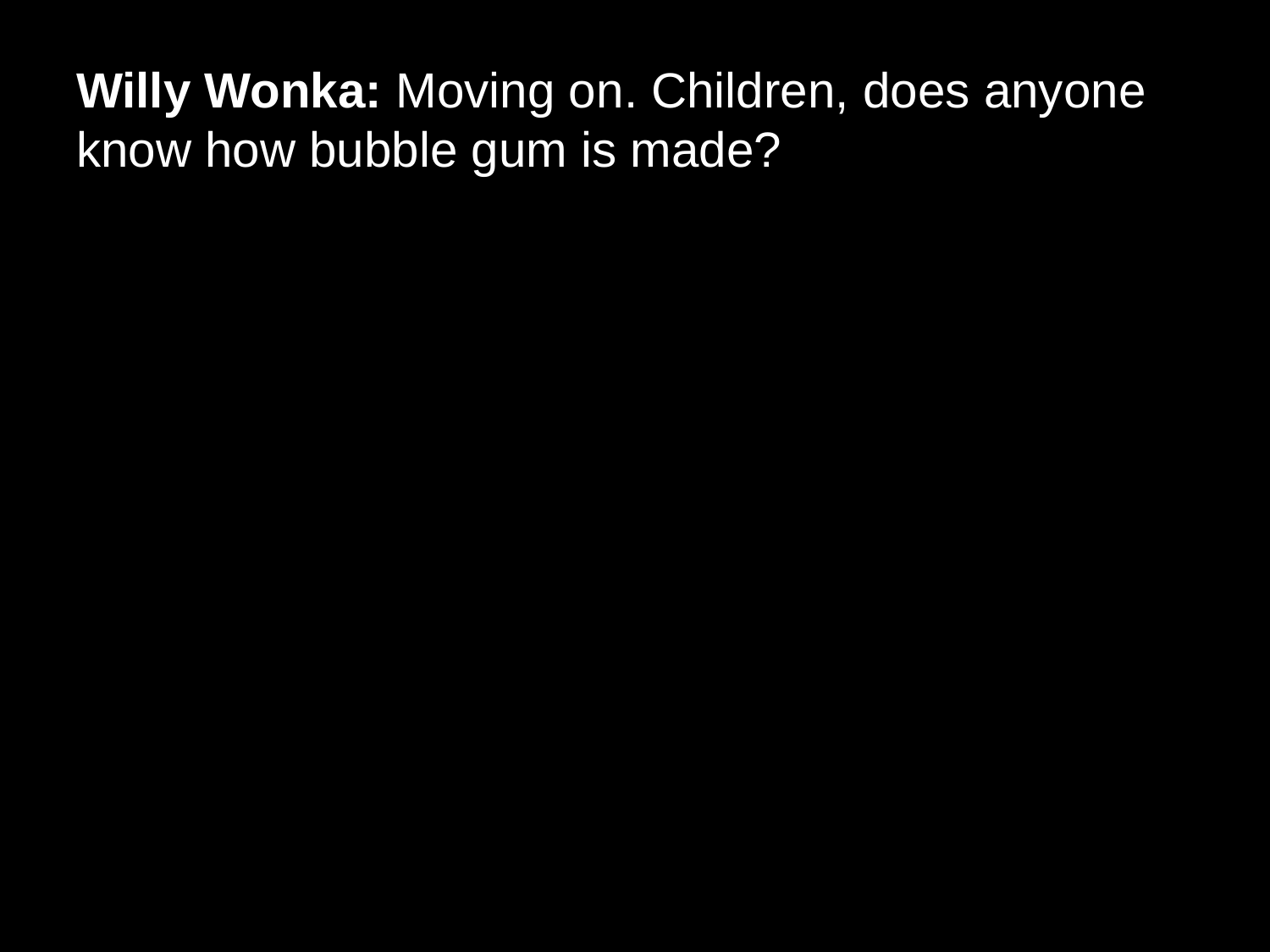

# Willy Wonka: Moving on. Children, does anyone know how bubble gum is made?